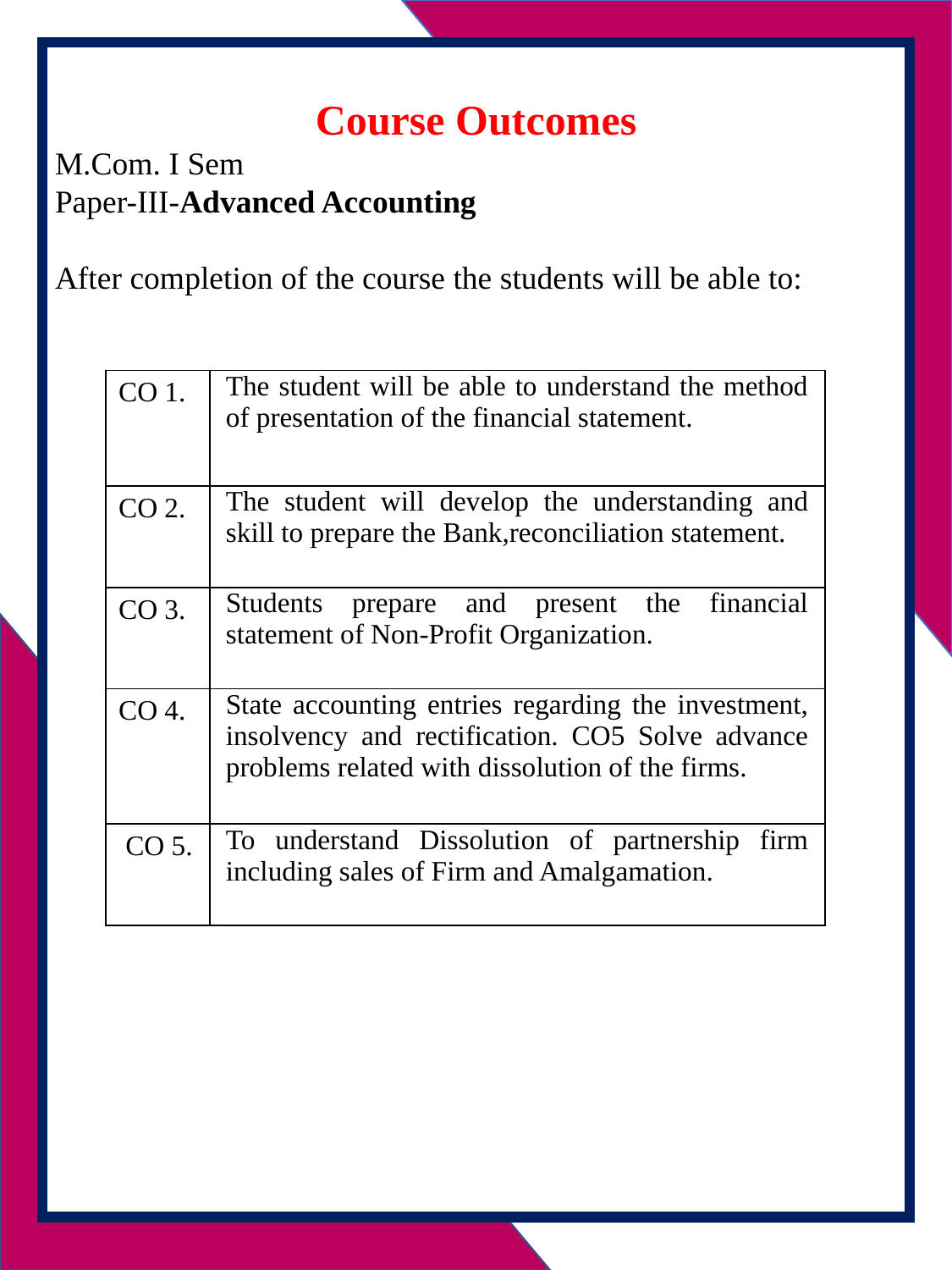

Course Outcomes
M.Com. I Sem
Paper-III-Advanced Accounting

After completion of the course the students will be able to:

| CO 1. | The student will be able to understand the method of presentation of the financial statement. |
| --- | --- |
| CO 2. | The student will develop the understanding and skill to prepare the Bank,reconciliation statement. |
| CO 3. | Students prepare and present the financial statement of Non-Profit Organization. |
| CO 4. | State accounting entries regarding the investment, insolvency and rectification. CO5 Solve advance problems related with dissolution of the firms. |
| CO 5. | To understand Dissolution of partnership firm including sales of Firm and Amalgamation. |